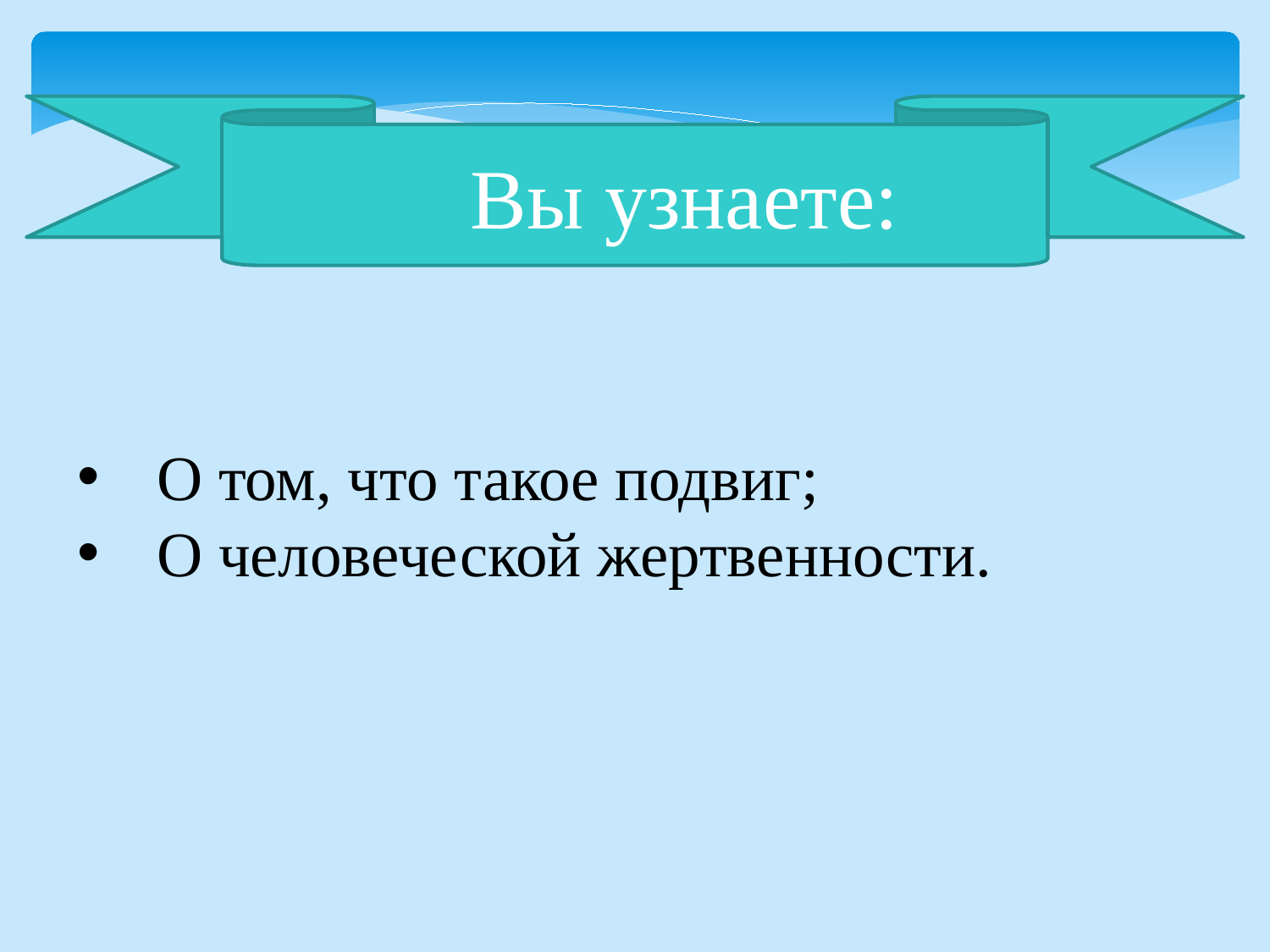

Вы узнаете:
О том, что такое подвиг;
О человеческой жертвенности.